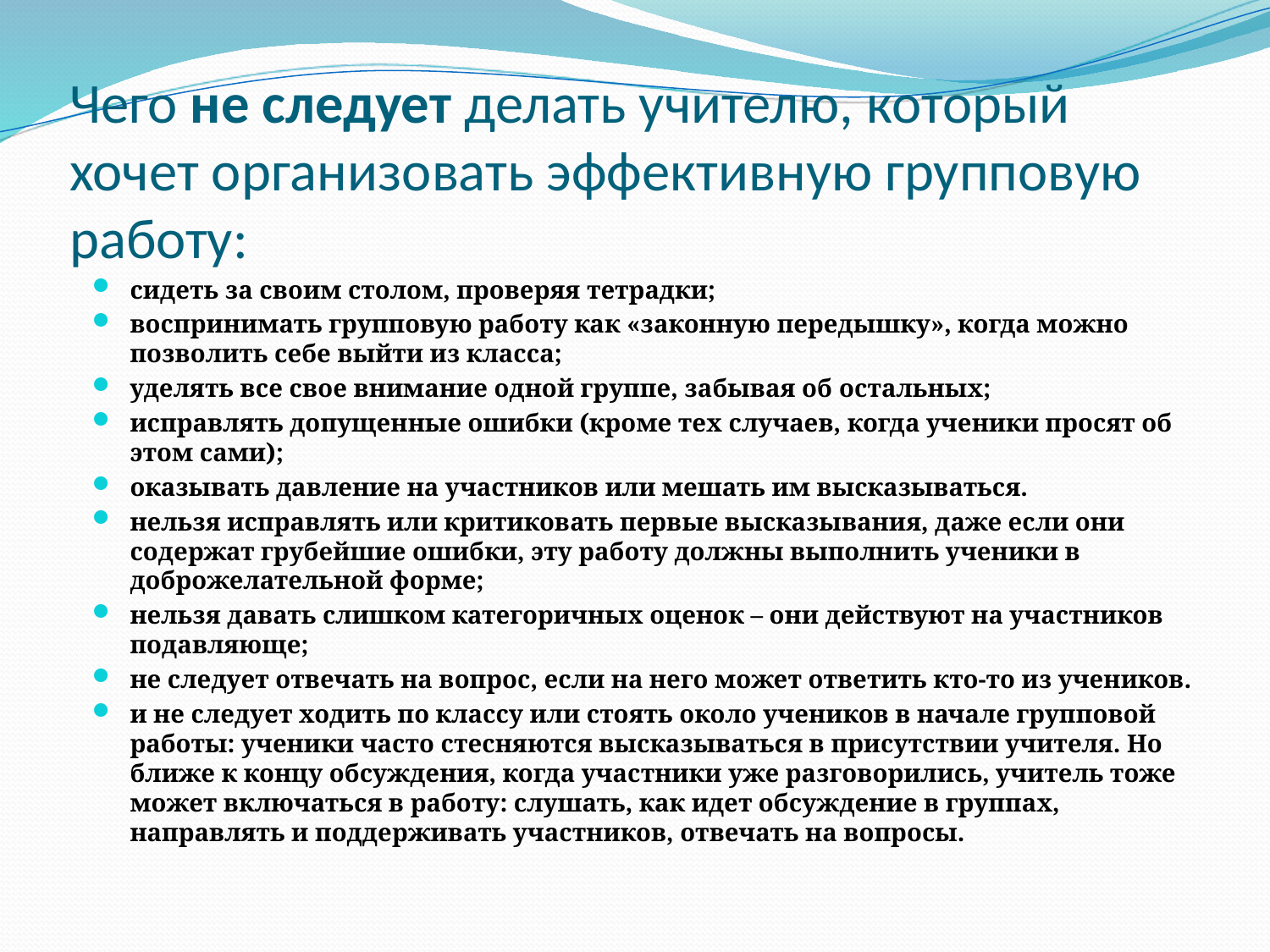

# Чего не следует делать учителю, который хочет организовать эффективную групповую работу:
сидеть за своим столом, проверяя тетрадки;
воспринимать групповую работу как «законную передышку», когда можно позволить себе выйти из класса;
уделять все свое внимание одной группе, забывая об остальных;
исправлять допущенные ошибки (кроме тех случаев, когда ученики просят об этом сами);
оказывать давление на участников или мешать им высказываться.
нельзя исправлять или критиковать первые высказывания, даже если они содержат грубейшие ошибки, эту работу должны выполнить ученики в доброжелательной форме;
нельзя давать слишком категоричных оценок – они действуют на участников подавляюще;
не следует отвечать на вопрос, если на него может ответить кто-то из учеников.
и не следует ходить по классу или стоять около учеников в начале групповой работы: ученики часто стесняются высказываться в присутствии учителя. Но ближе к концу обсуждения, когда участники уже разговорились, учитель тоже может включаться в работу: слушать, как идет обсуждение в группах, направлять и поддерживать участников, отвечать на вопросы.